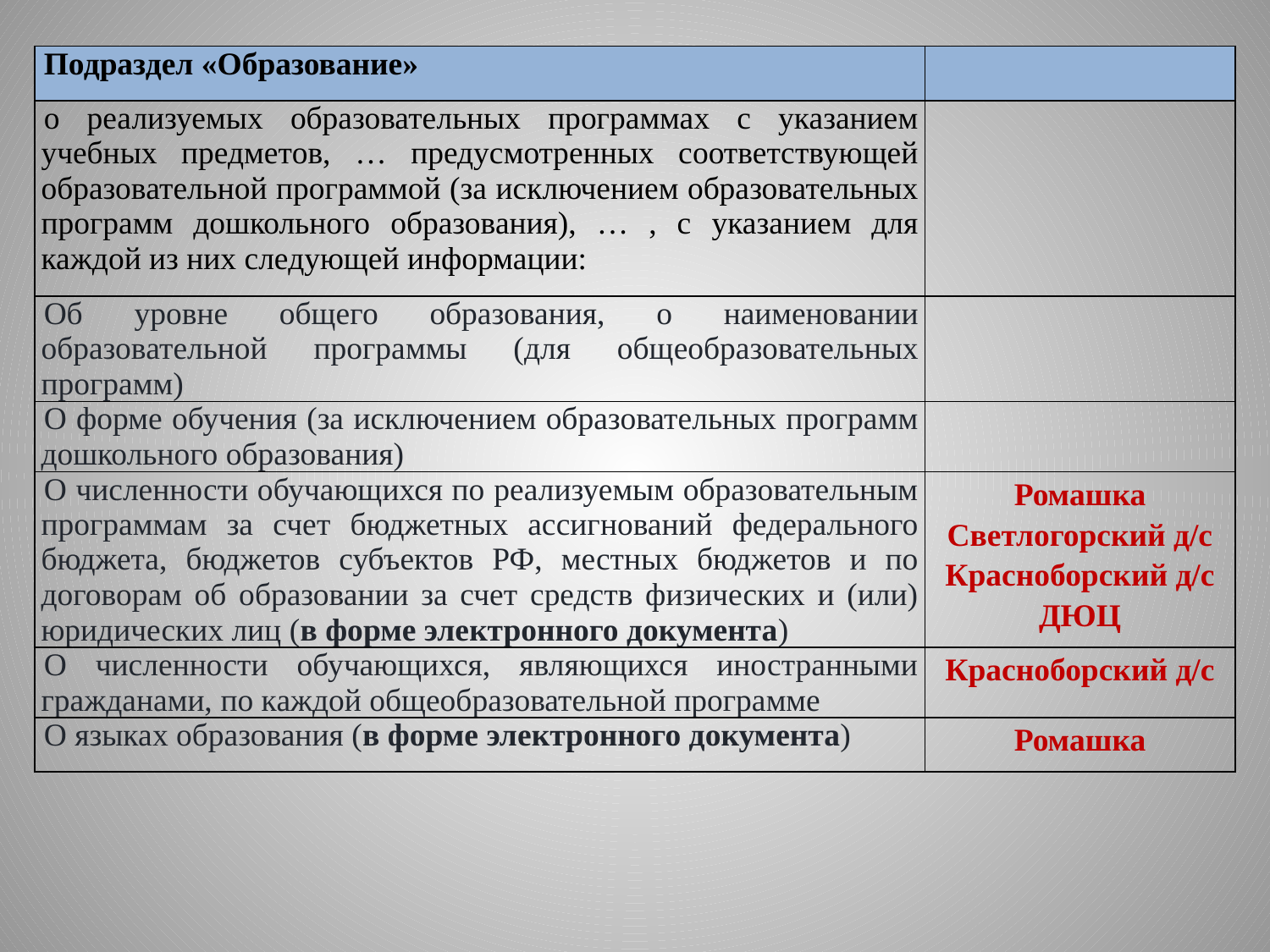

| Подраздел «Образование» |  |
| --- | --- |
| о реализуемых образовательных программах с указанием учебных предметов, … предусмотренных соответствующей образовательной программой (за исключением образовательных программ дошкольного образования), … , с указанием для каждой из них следующей информации: |  |
| Об уровне общего образования, о наименовании образовательной программы (для общеобразовательных программ) |  |
| О форме обучения (за исключением образовательных программ дошкольного образования) |  |
| О численности обучающихся по реализуемым образовательным программам за счет бюджетных ассигнований федерального бюджета, бюджетов субъектов РФ, местных бюджетов и по договорам об образовании за счет средств физических и (или) юридических лиц (в форме электронного документа) | Ромашка Светлогорский д/с Красноборский д/с ДЮЦ |
| О численности обучающихся, являющихся иностранными гражданами, по каждой общеобразовательной программе | Красноборский д/с |
| О языках образования (в форме электронного документа) | Ромашка |